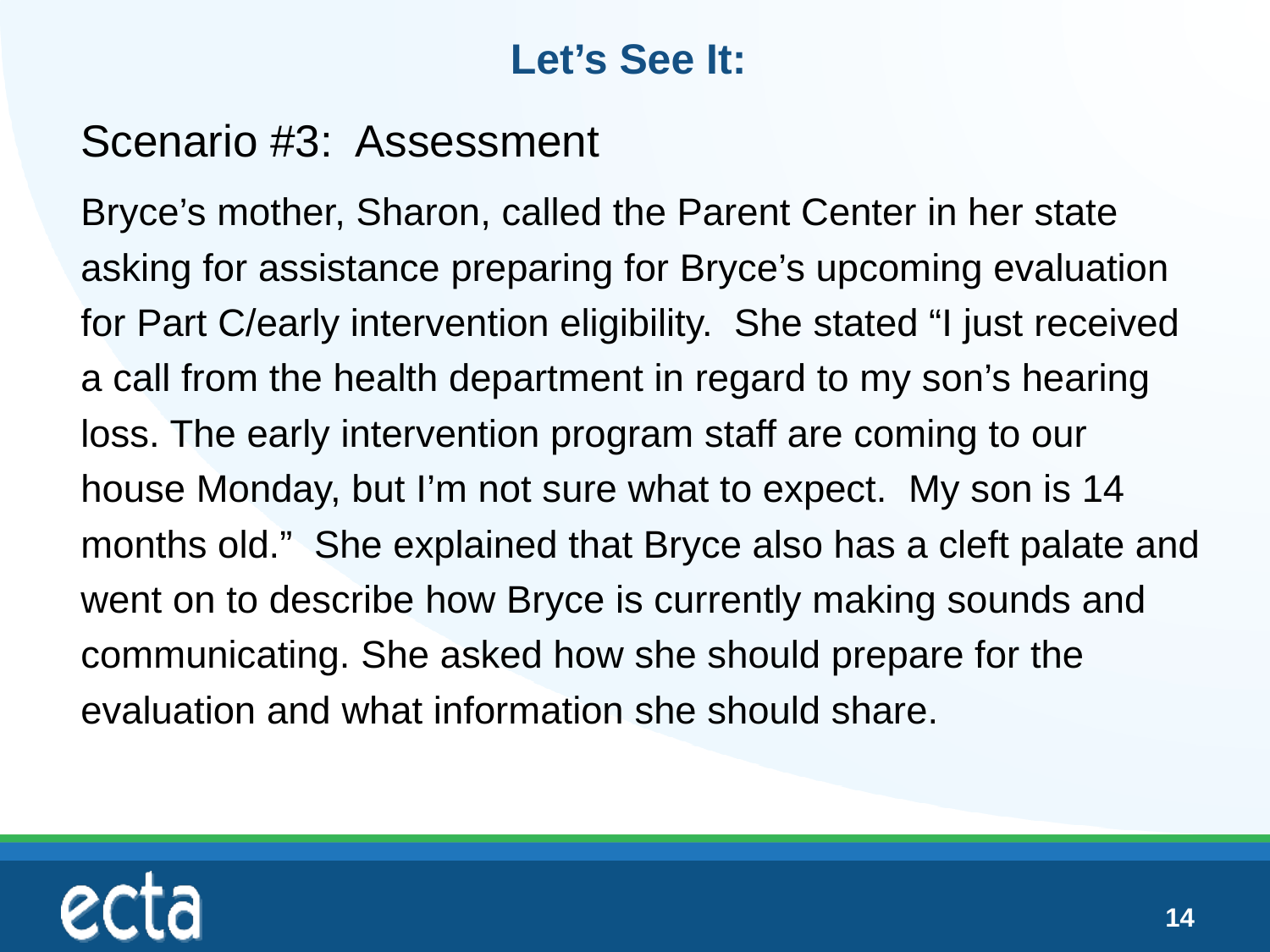

# Let’s See It:
Scenario #3:  Assessment
Bryce’s mother, Sharon, called the Parent Center in her state asking for assistance preparing for Bryce’s upcoming evaluation for Part C/early intervention eligibility.  She stated “I just received a call from the health department in regard to my son’s hearing loss. The early intervention program staff are coming to our house Monday, but I’m not sure what to expect.  My son is 14 months old.”  She explained that Bryce also has a cleft palate and went on to describe how Bryce is currently making sounds and communicating. She asked how she should prepare for the evaluation and what information she should share.

14